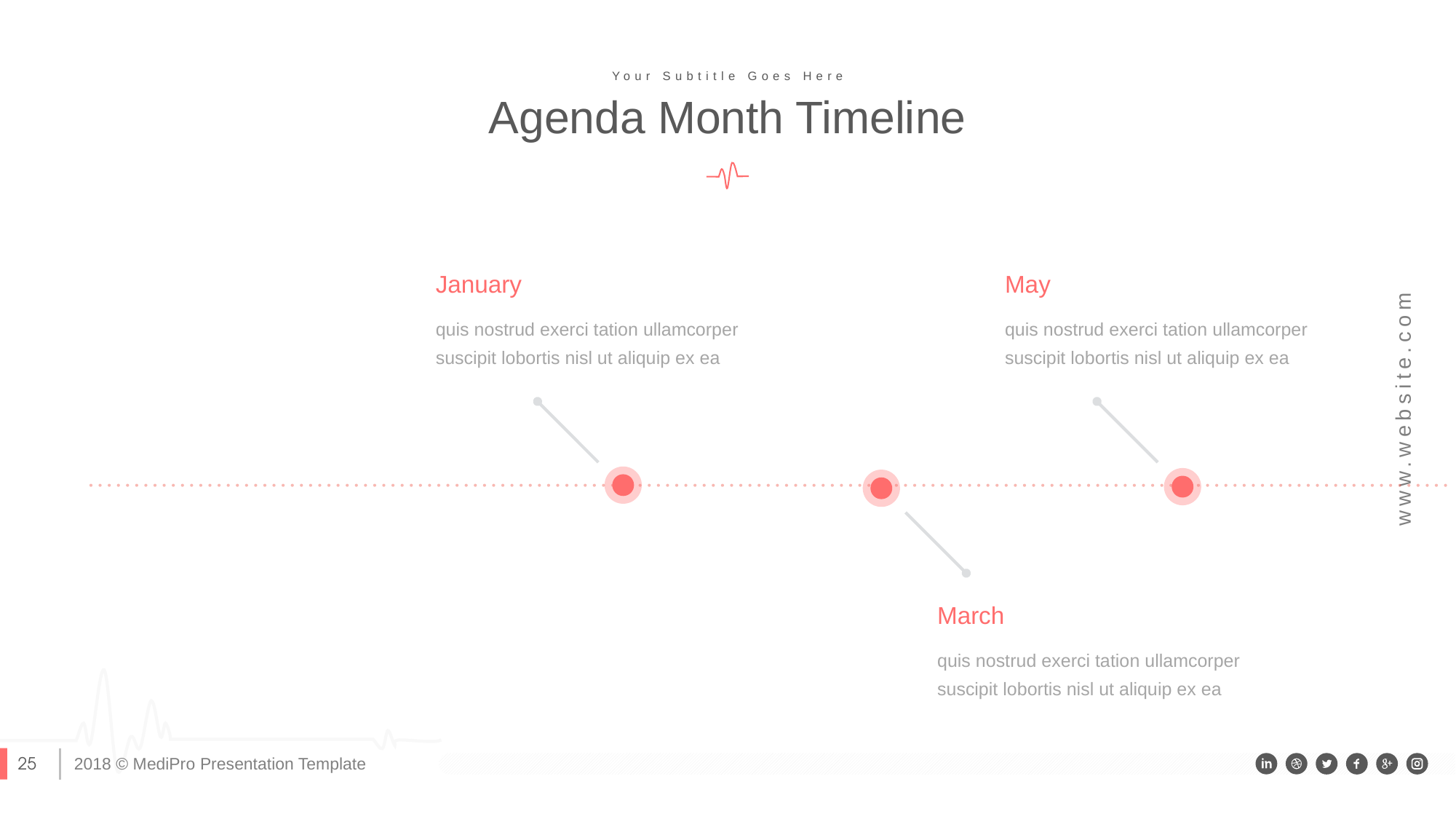

Your Subtitle Goes Here
Agenda Month Timeline

January
quis nostrud exerci tation ullamcorper suscipit lobortis nisl ut aliquip ex ea
May
quis nostrud exerci tation ullamcorper suscipit lobortis nisl ut aliquip ex ea

March
quis nostrud exerci tation ullamcorper suscipit lobortis nisl ut aliquip ex ea